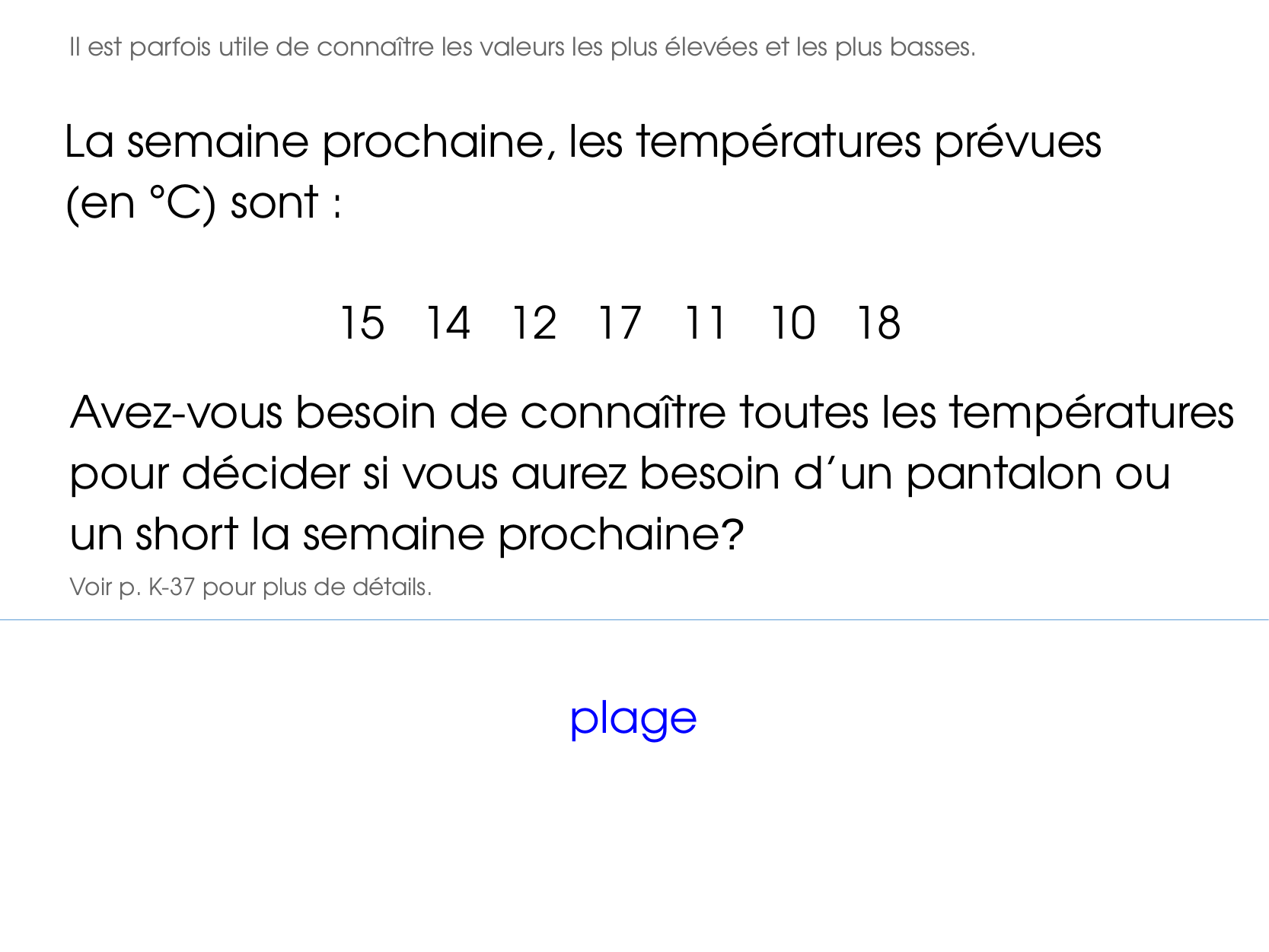

Il est parfois utile de connaître les valeurs les plus élevées et les plus basses.
La semaine prochaine, les températures prévues (en °C) sont :

15   14   12   17   11   10   18
Avez-vous besoin de connaître toutes les températures pour décider si vous aurez besoin d’un pantalon ou un short la semaine prochaine?
Voir p. K-37 pour plus de détails.
plage